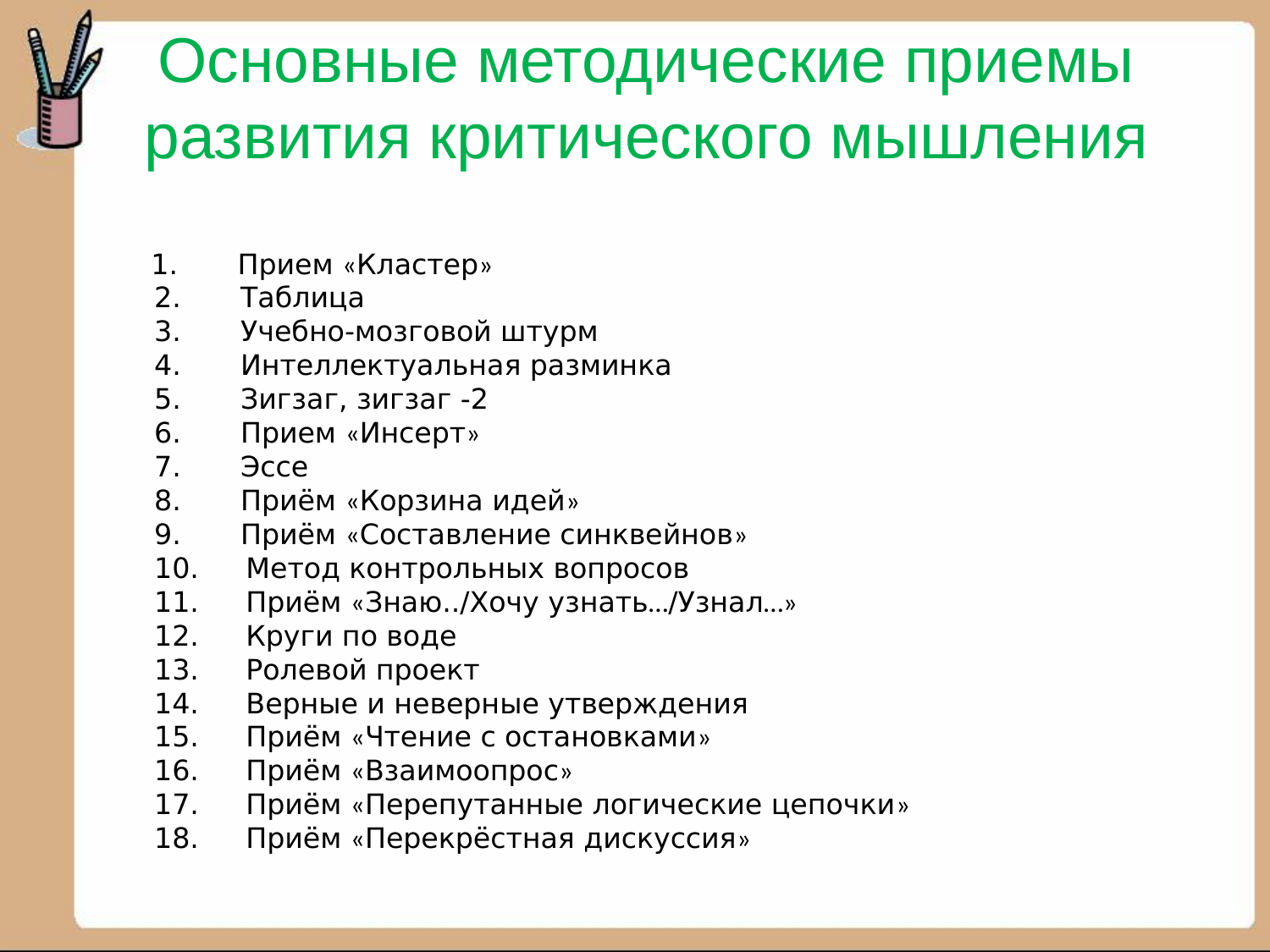

Основные методические приемы развития критического мышления
 1.         Прием «Кластер»
 2.         Таблица
 3.         Учебно-мозговой штурм
 4.         Интеллектуальная разминка
 5.         Зигзаг, зигзаг -2
 6.         Прием «Инсерт»
 7.         Эссе
 8.         Приём «Корзина идей»
 9.         Приём «Составление синквейнов»
 10.       Метод контрольных вопросов
 11.       Приём «Знаю../Хочу узнать…/Узнал…»
 12.       Круги по воде
 13.       Ролевой проект
 14.       Верные и неверные утверждения
 15.       Приём «Чтение с остановками»
 16.       Приём «Взаимоопрос»
 17.       Приём «Перепутанные логические цепочки»
 18.       Приём «Перекрёстная дискуссия»